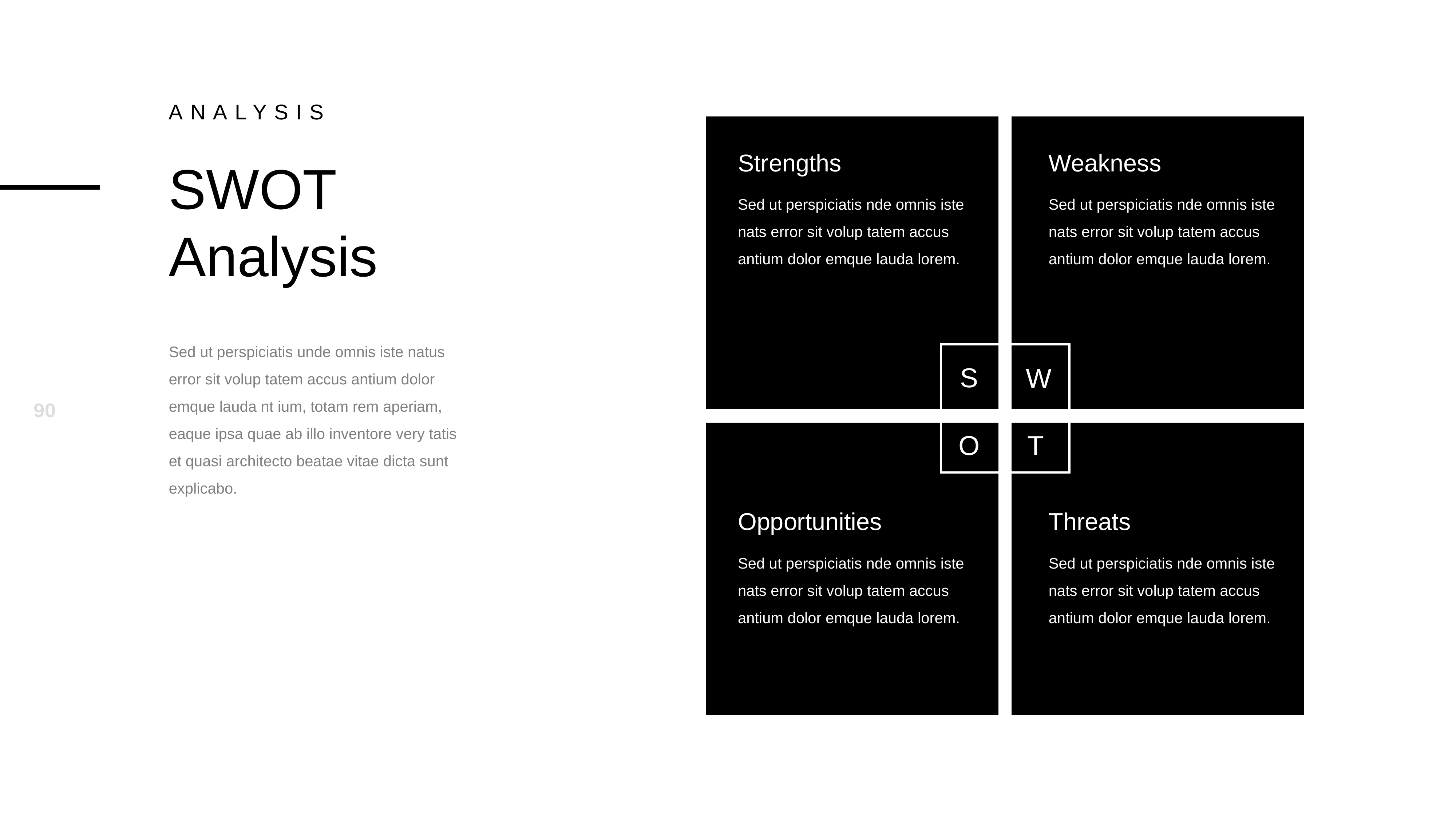

Analysis

Strengths
Sed ut perspiciatis nde omnis iste nats error sit volup tatem accus antium dolor emque lauda lorem.
Weakness
Sed ut perspiciatis nde omnis iste nats error sit volup tatem accus antium dolor emque lauda lorem.

S
W

O
T
Opportunities
Sed ut perspiciatis nde omnis iste nats error sit volup tatem accus antium dolor emque lauda lorem.
Threats
Sed ut perspiciatis nde omnis iste nats error sit volup tatem accus antium dolor emque lauda lorem.
SWOT
Analysis
Sed ut perspiciatis unde omnis iste natus error sit volup tatem accus antium dolor emque lauda nt ium, totam rem aperiam, eaque ipsa quae ab illo inventore very tatis et quasi architecto beatae vitae dicta sunt explicabo.